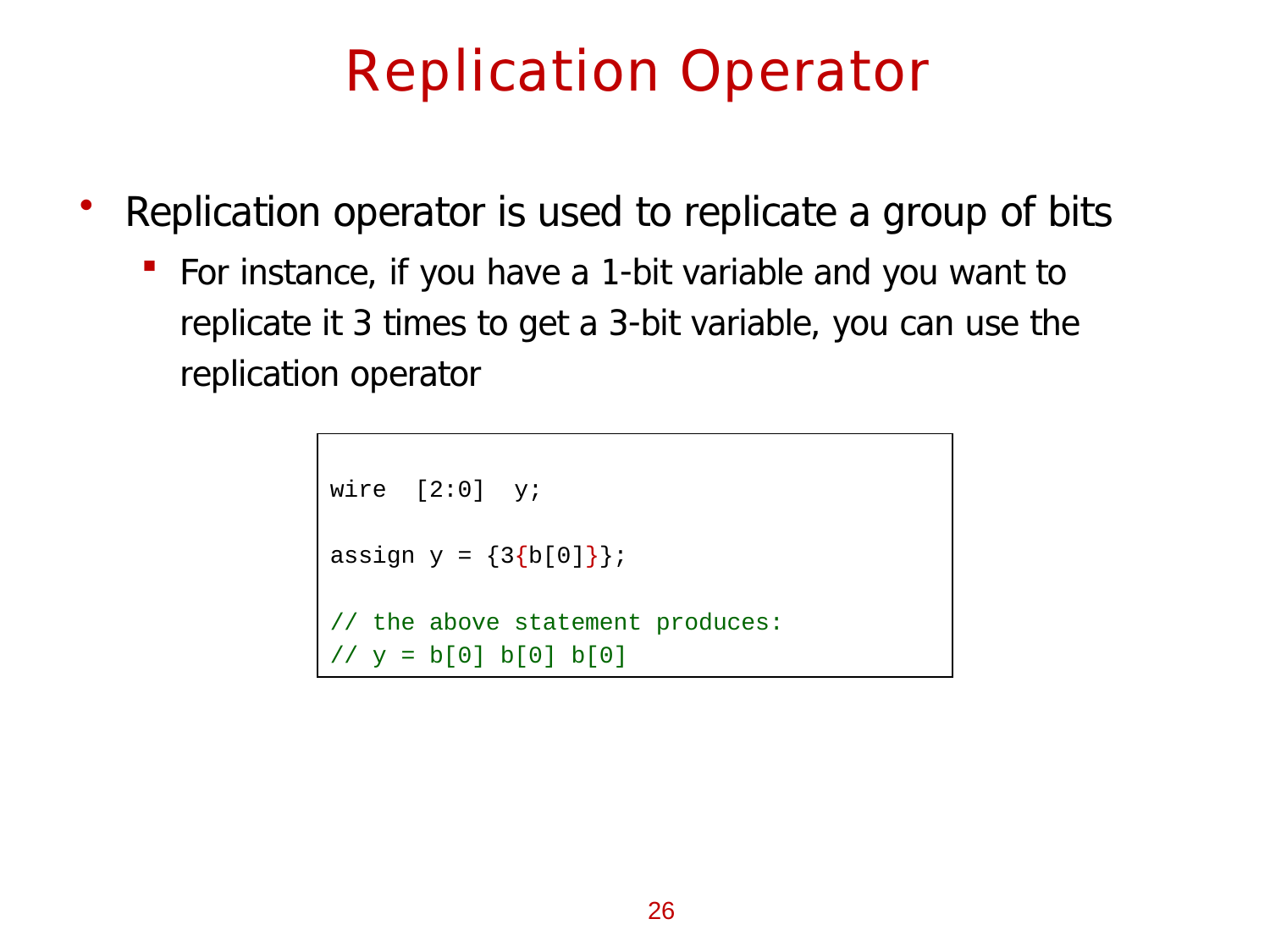

# Replication Operator
Replication operator is used to replicate a group of bits
For instance, if you have a 1-bit variable and you want to replicate it 3 times to get a 3-bit variable, you can use the replication operator

wire  [2:0]  y;

assign y = {3{b[0]}};

// the above statement produces:
// y = b[0] b[0] b[0]

26